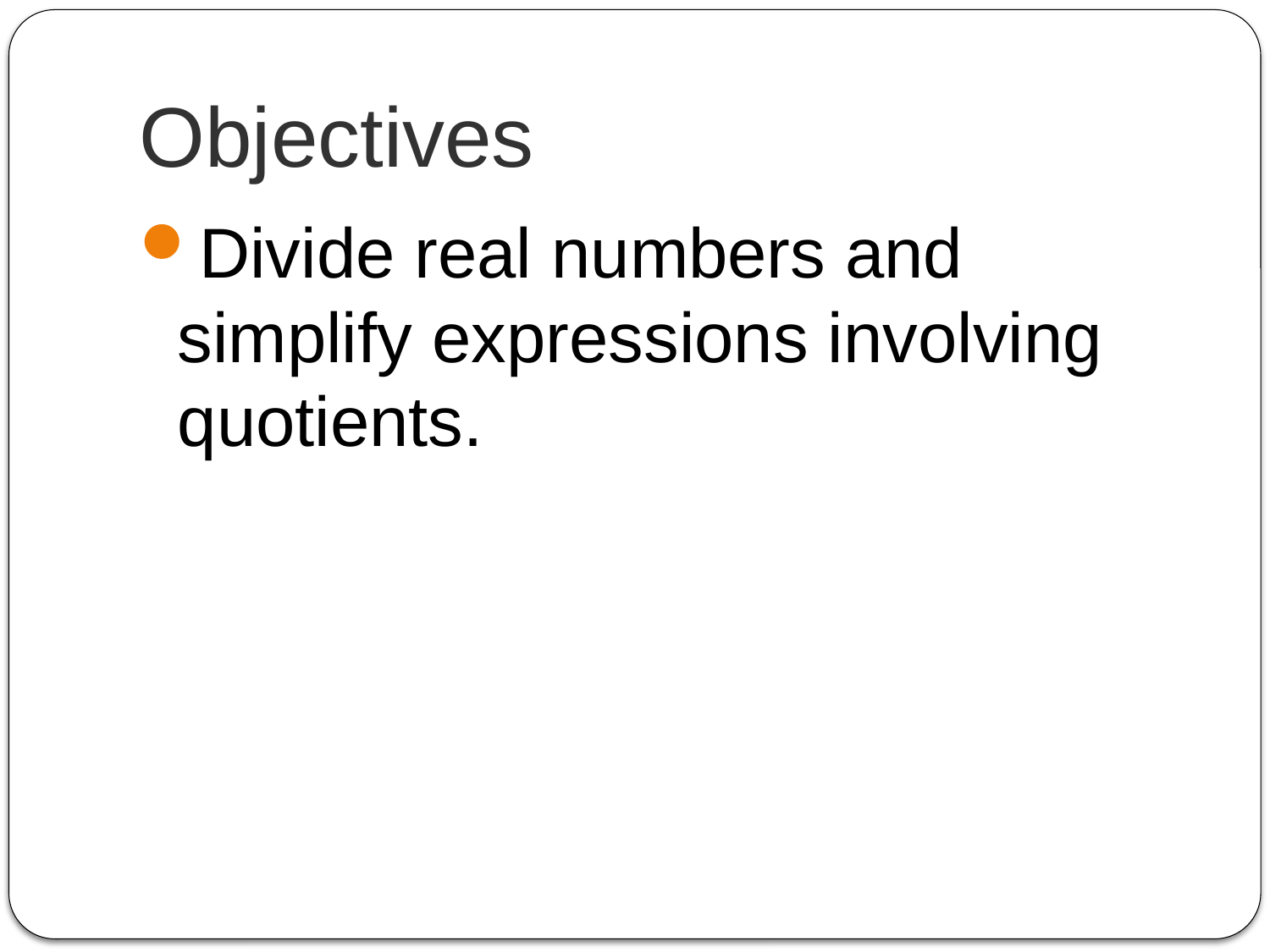

# Objectives
Divide real numbers and simplify expressions involving quotients.